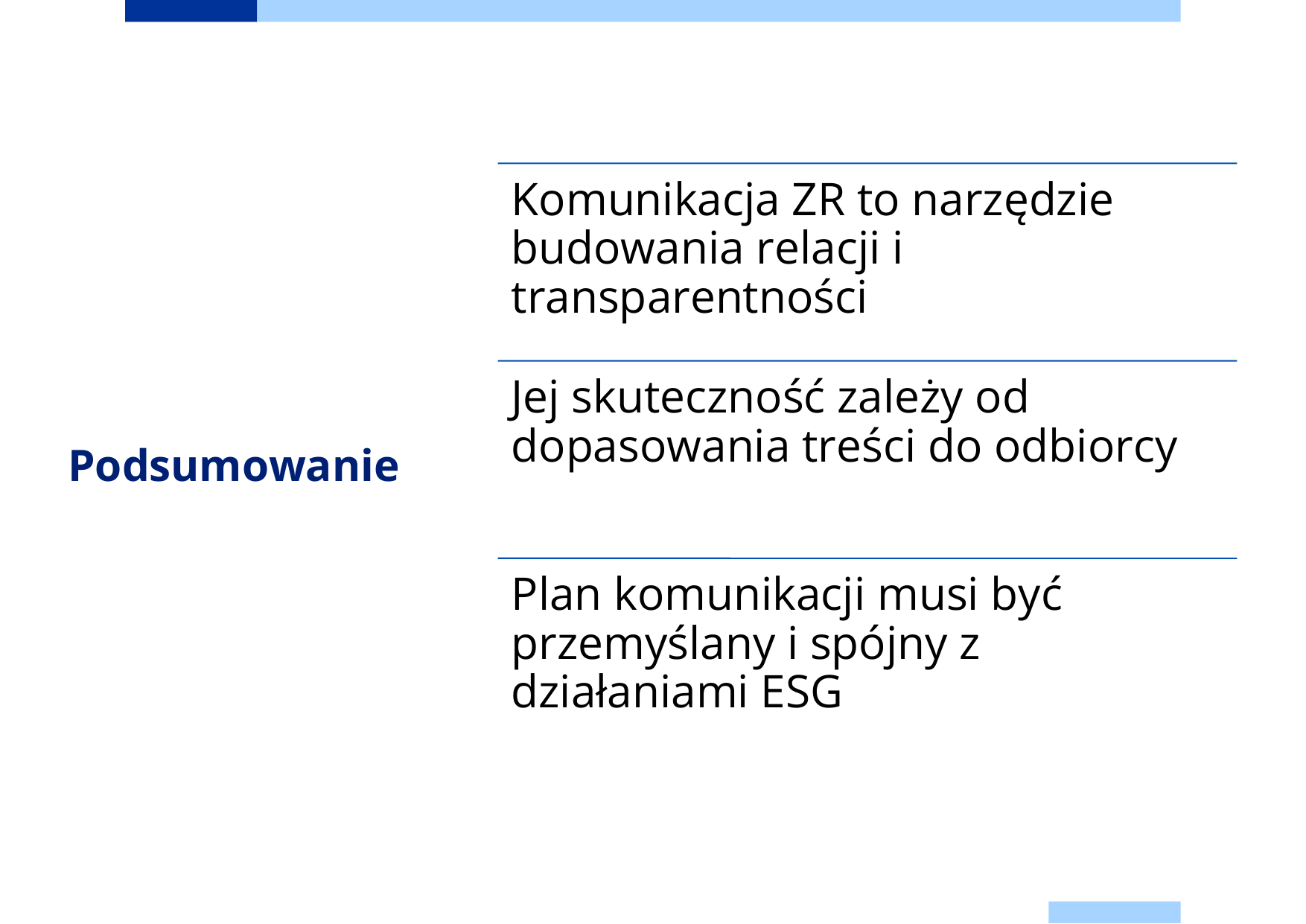

Komunikacja ZR to narzędzie budowania relacji i transparentności
Jej skuteczność zależy od dopasowania treści do odbiorcy
Plan komunikacji musi być przemyślany i spójny z działaniami ESG
# Podsumowanie